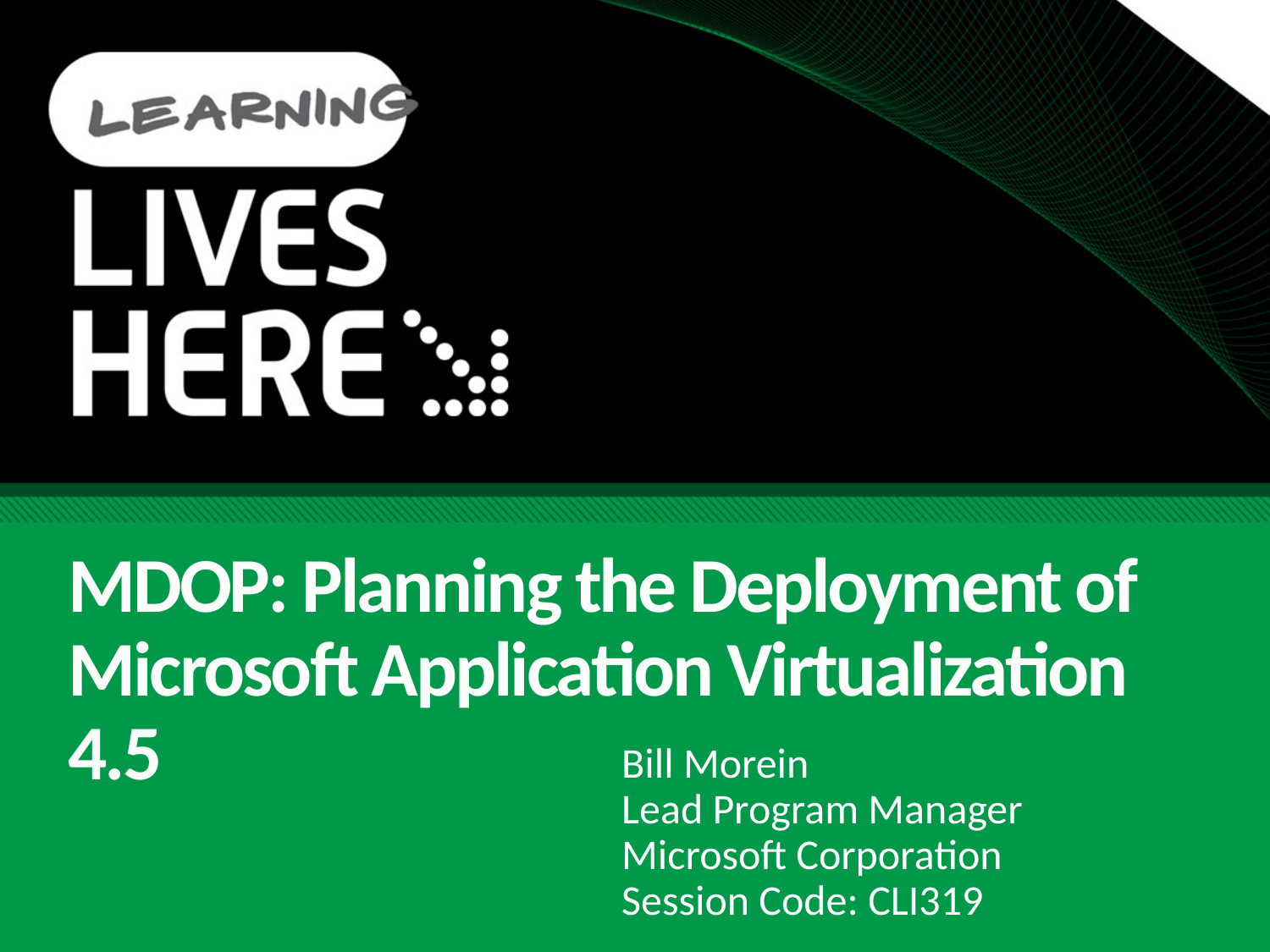

# MDOP: Planning the Deployment of Microsoft Application Virtualization 4.5
Bill Morein
Lead Program Manager
Microsoft Corporation
Session Code: CLI319